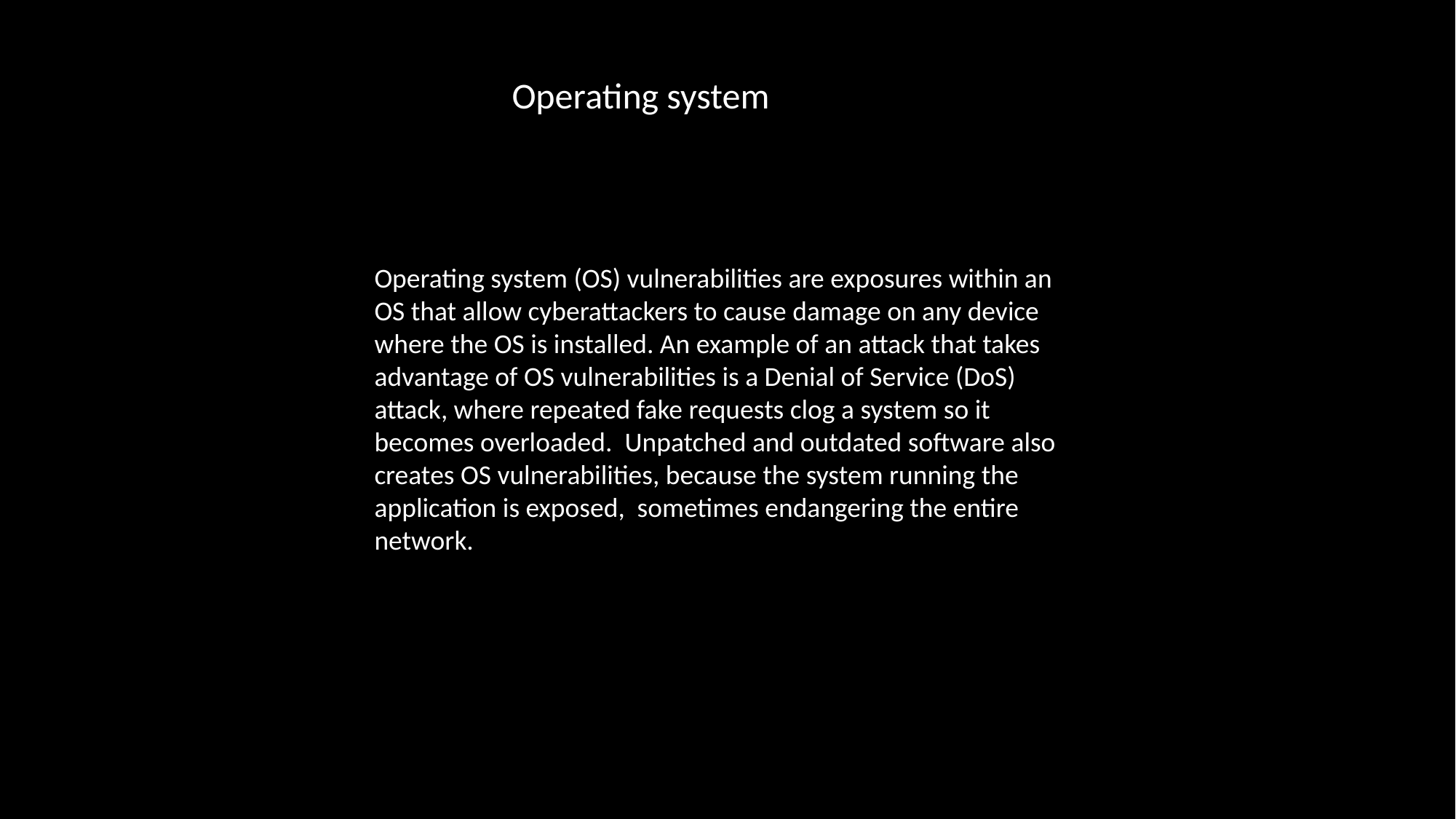

Operating system
Operating system (OS) vulnerabilities are exposures within an OS that allow cyberattackers to cause damage on any device where the OS is installed. An example of an attack that takes advantage of OS vulnerabilities is a Denial of Service (DoS) attack, where repeated fake requests clog a system so it becomes overloaded.  Unpatched and outdated software also creates OS vulnerabilities, because the system running the application is exposed,  sometimes endangering the entire network.